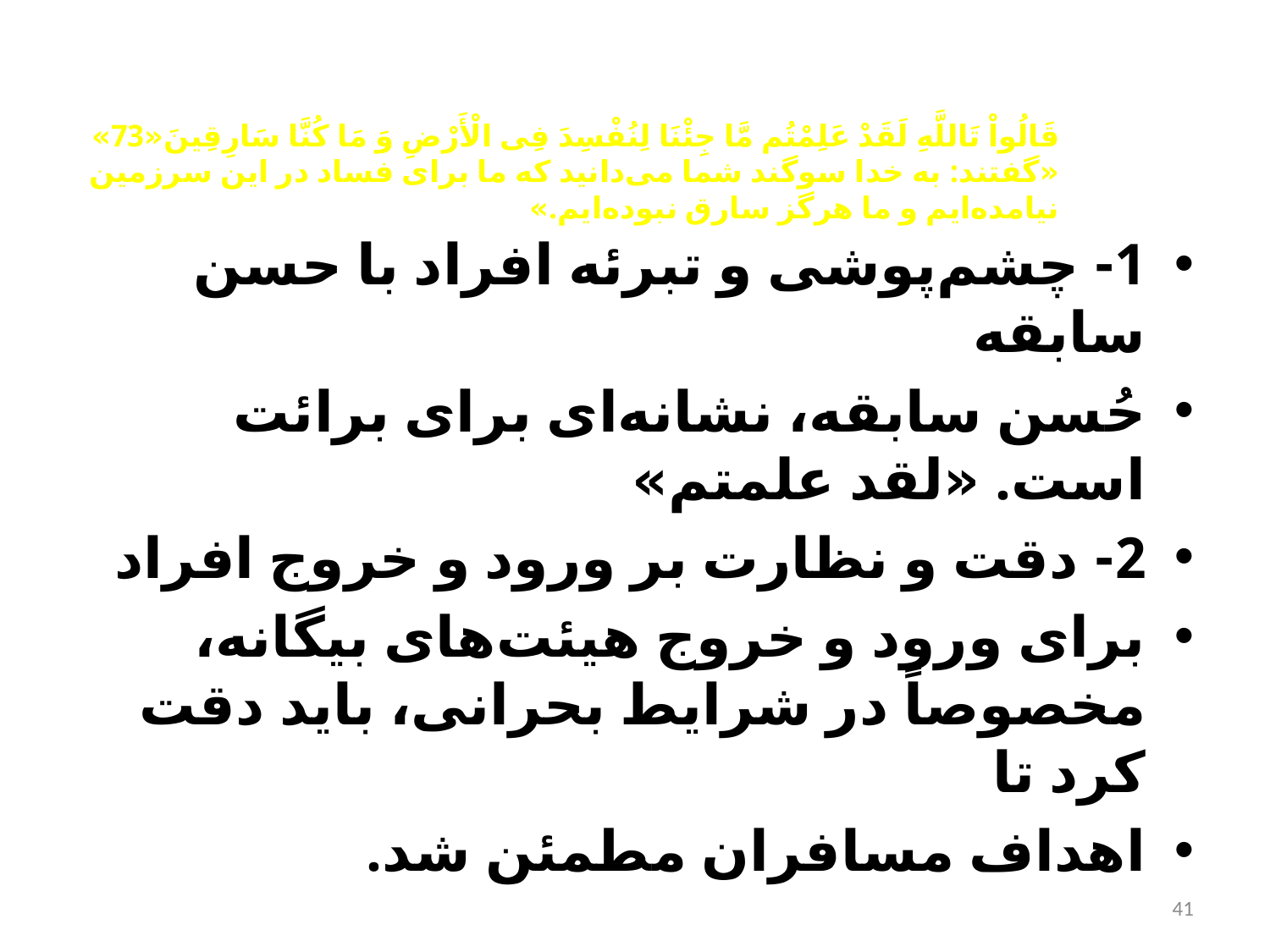

# قَالُواْ تَاللَّهِ لَقَدْ عَلِمْتُم مَّا جِئْنَا لِنُفْسِدَ فِی الْأَرْضِ وَ مَا كُنَّا سَارِقِینَ«73» «گفتند: به خدا سوگند شما می‌دانید كه ما برای فساد در این سرزمین نیامده‌ایم و ما هرگز سارق نبوده‌ایم.»
1- چشم‌پوشی و تبرئه افراد با حسن سابقه
حُسن سابقه، نشانه‌ای برای برائت است. «لقد علمتم»
2- دقت و نظارت بر ورود و خروج افراد
برای ورود و خروج هیئت‌های بیگانه، مخصوصاً در شرایط بحرانی، باید دقت كرد تا
اهداف مسافران مطمئن شد.

41